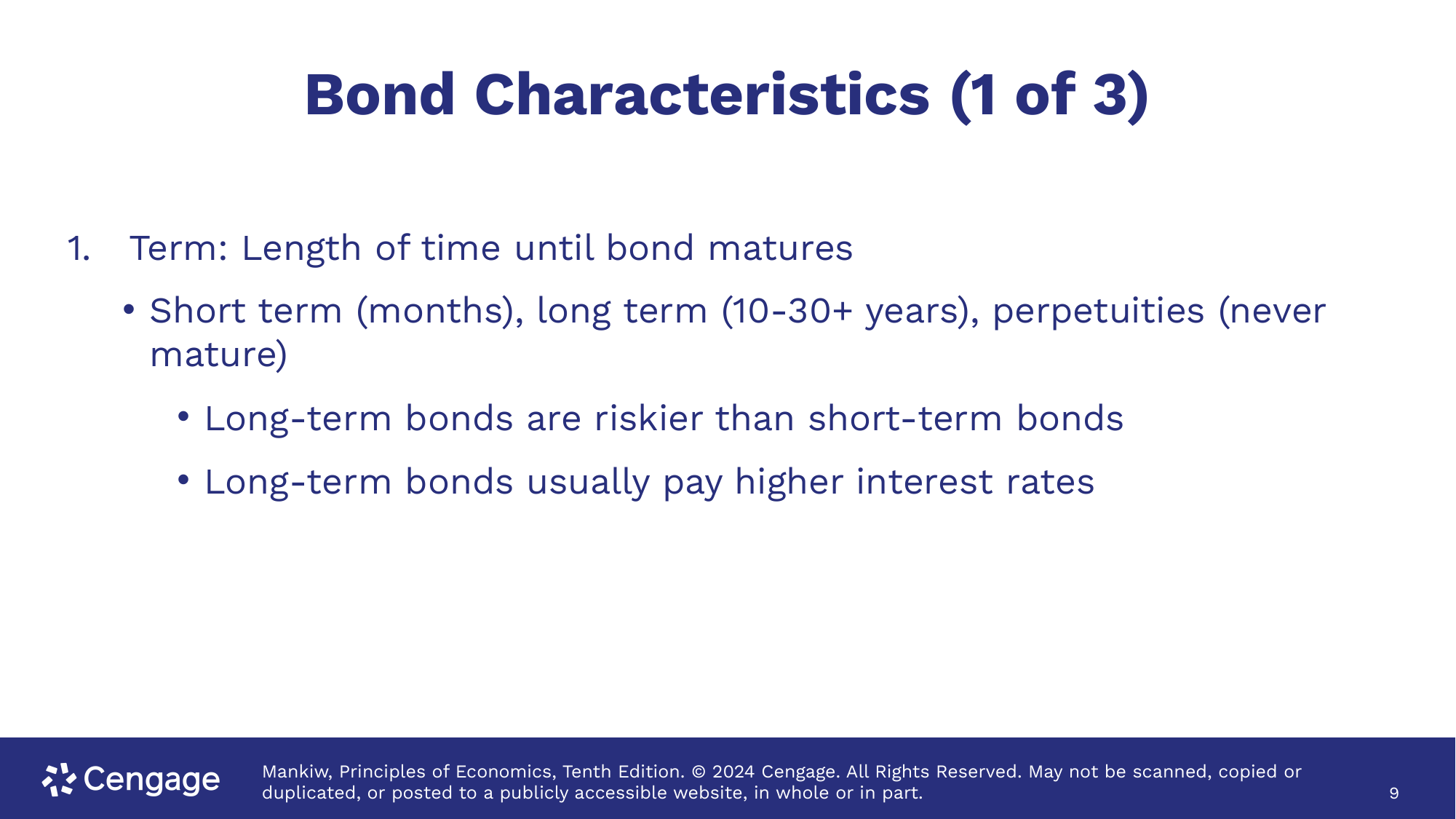

# Bond Characteristics (1 of 3)
Term: Length of time until bond matures
Short term (months), long term (10-30+ years), perpetuities (never mature)
Long-term bonds are riskier than short-term bonds
Long-term bonds usually pay higher interest rates